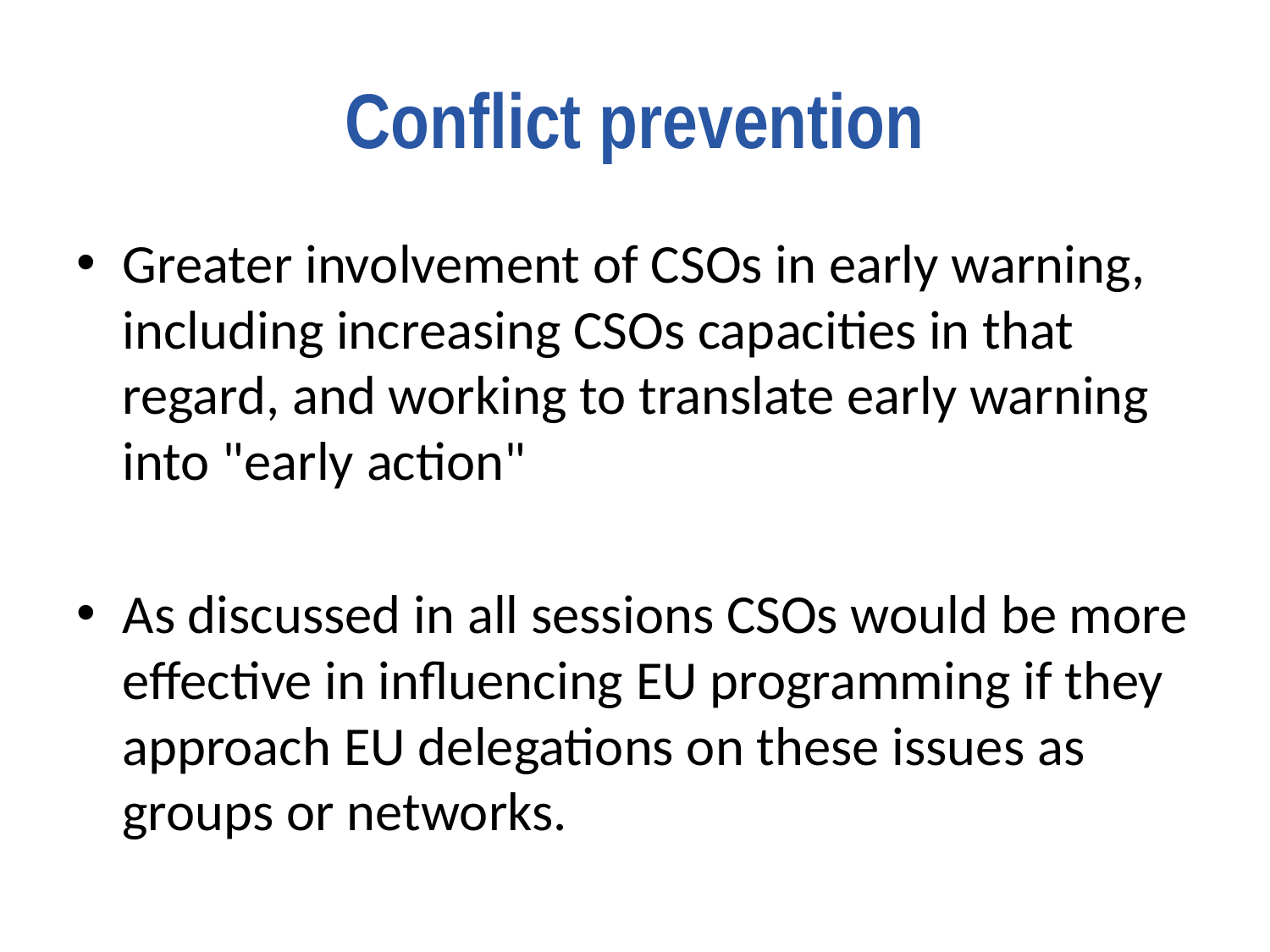

# Conflict prevention
Greater involvement of CSOs in early warning, including increasing CSOs capacities in that regard, and working to translate early warning into "early action"

As discussed in all sessions CSOs would be more effective in influencing EU programming if they approach EU delegations on these issues as groups or networks.